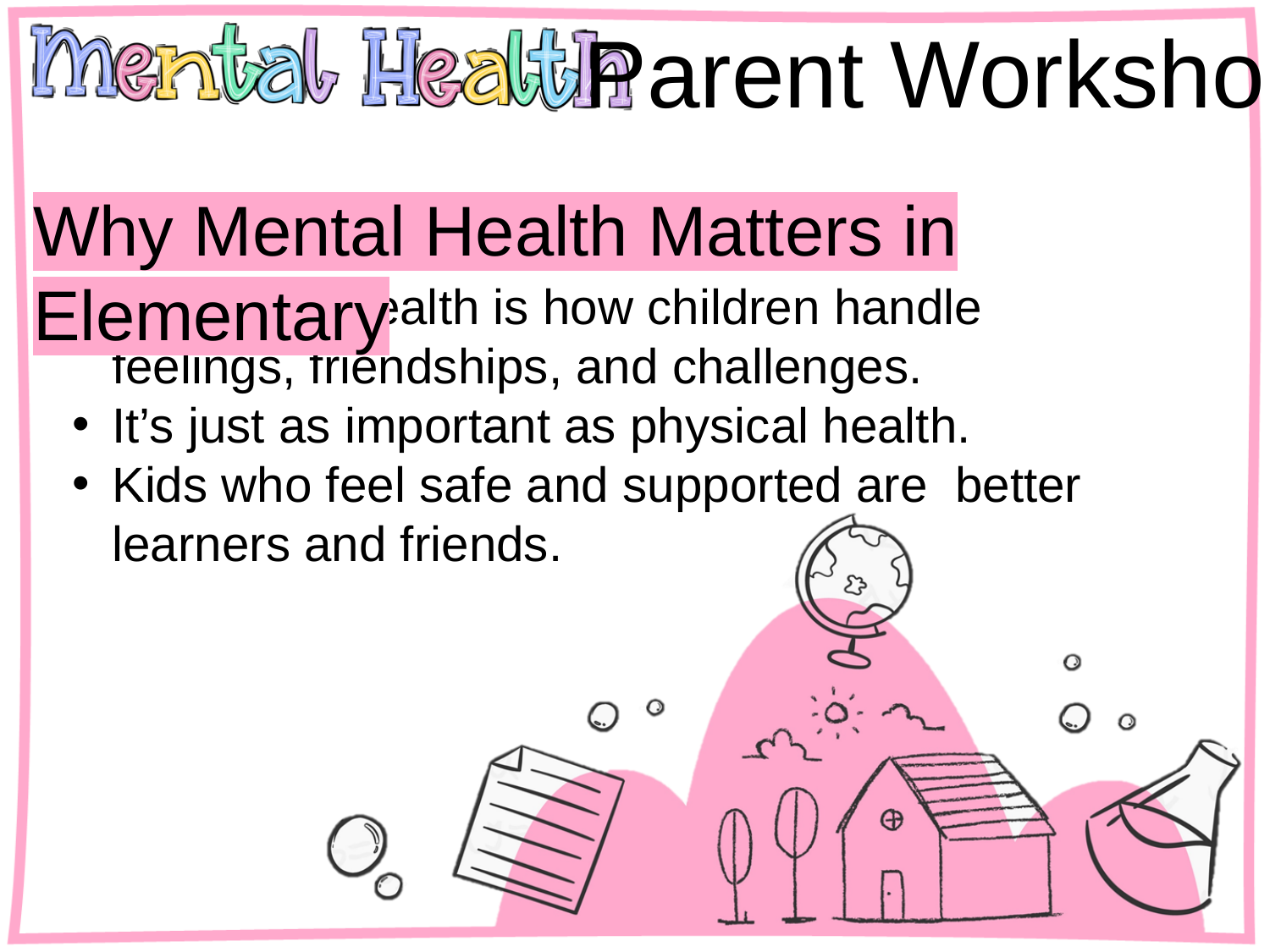

Parent Workshop
Why Mental Health Matters in Elementary
Emotional health is how children handle feelings, friendships, and challenges.
It’s just as important as physical health.
Kids who feel safe and supported are  better learners and friends.